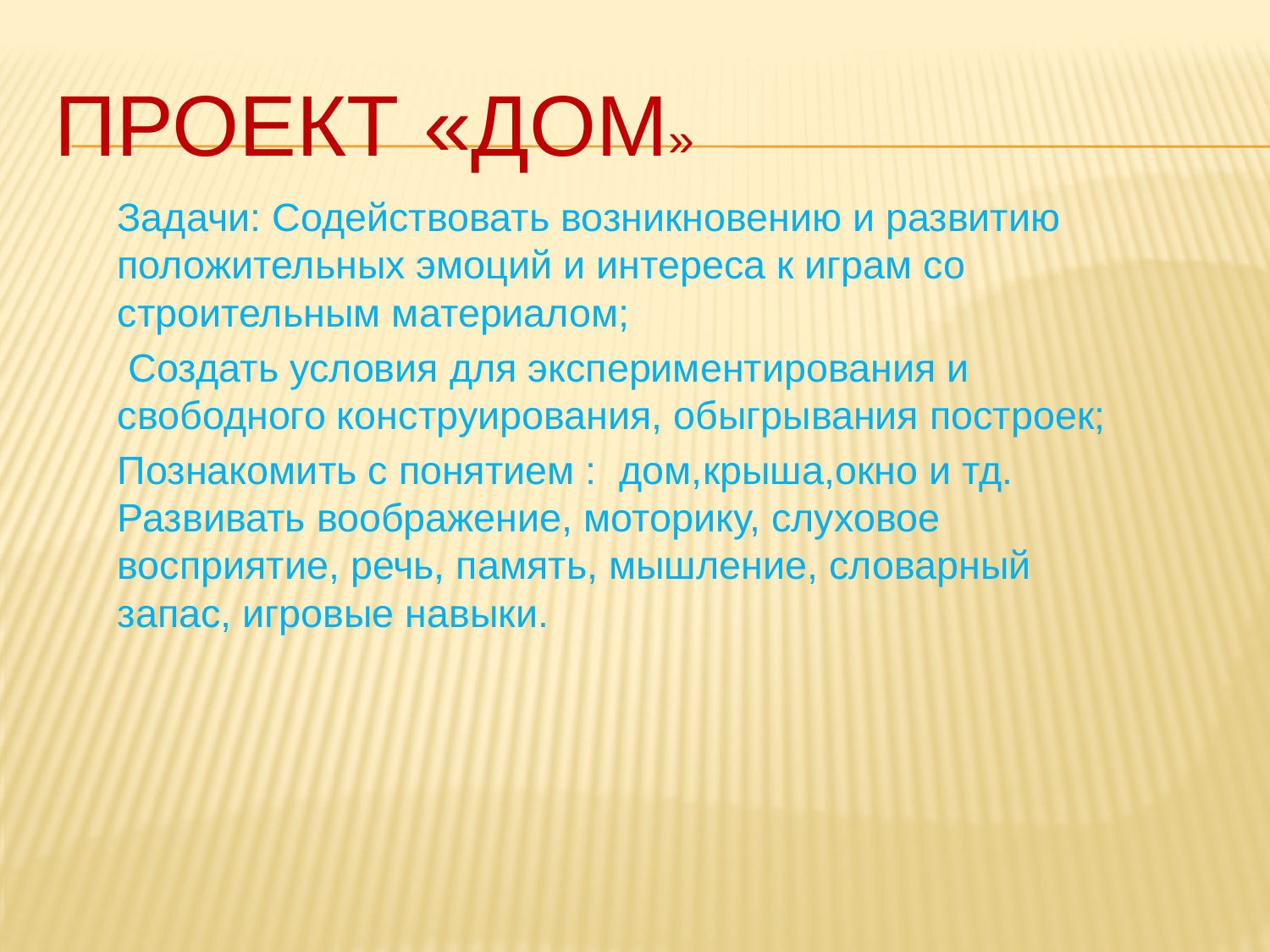

# Проект «дом»
Задачи: Содействовать возникновению и развитию положительных эмоций и интереса к играм со строительным материалом;
 Создать условия для экспериментирования и свободного конструирования, обыгрывания построек;
Познакомить с понятием :  дом,крыша,окно и тд. Развивать воображение, моторику, слуховое восприятие, речь, память, мышление, словарный запас, игровые навыки.